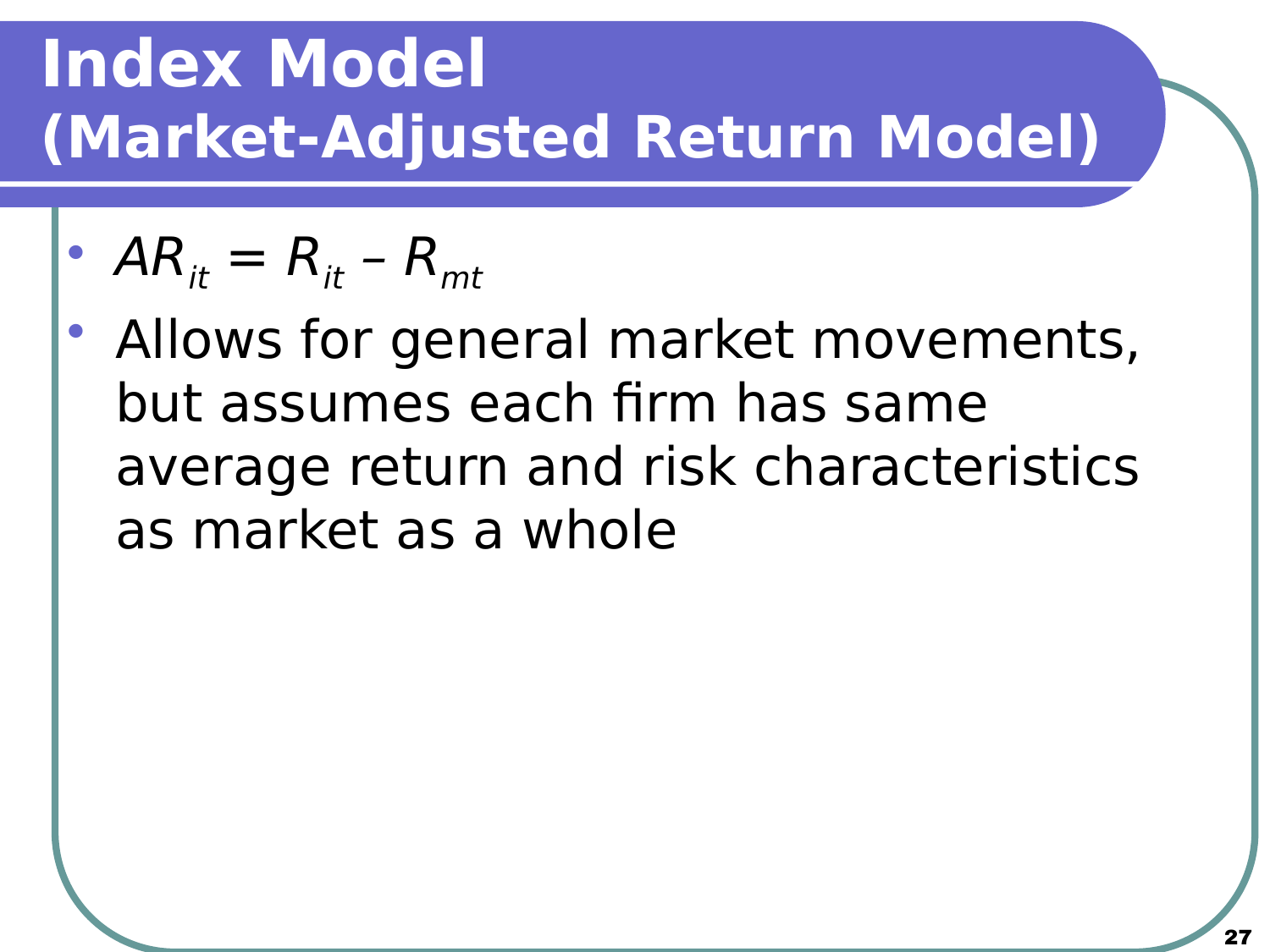

ARit = Rit – Rmt
Allows for general market movements, but assumes each firm has same average return and risk characteristics as market as a whole

Index Model
(Market-Adjusted Return Model)
27